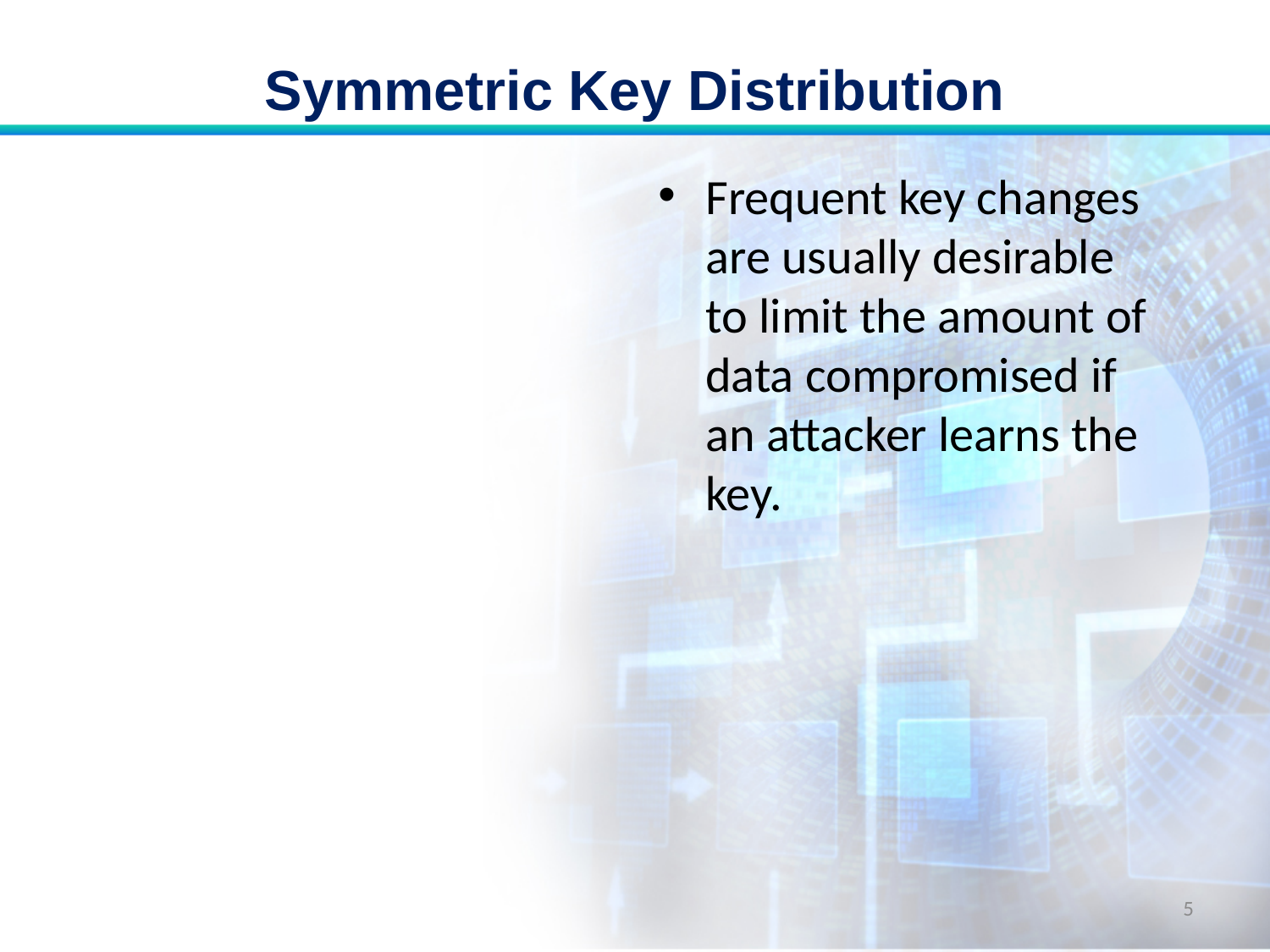

# Symmetric Key Distribution
Frequent key changes are usually desirable to limit the amount of data compromised if an attacker learns the key.
5